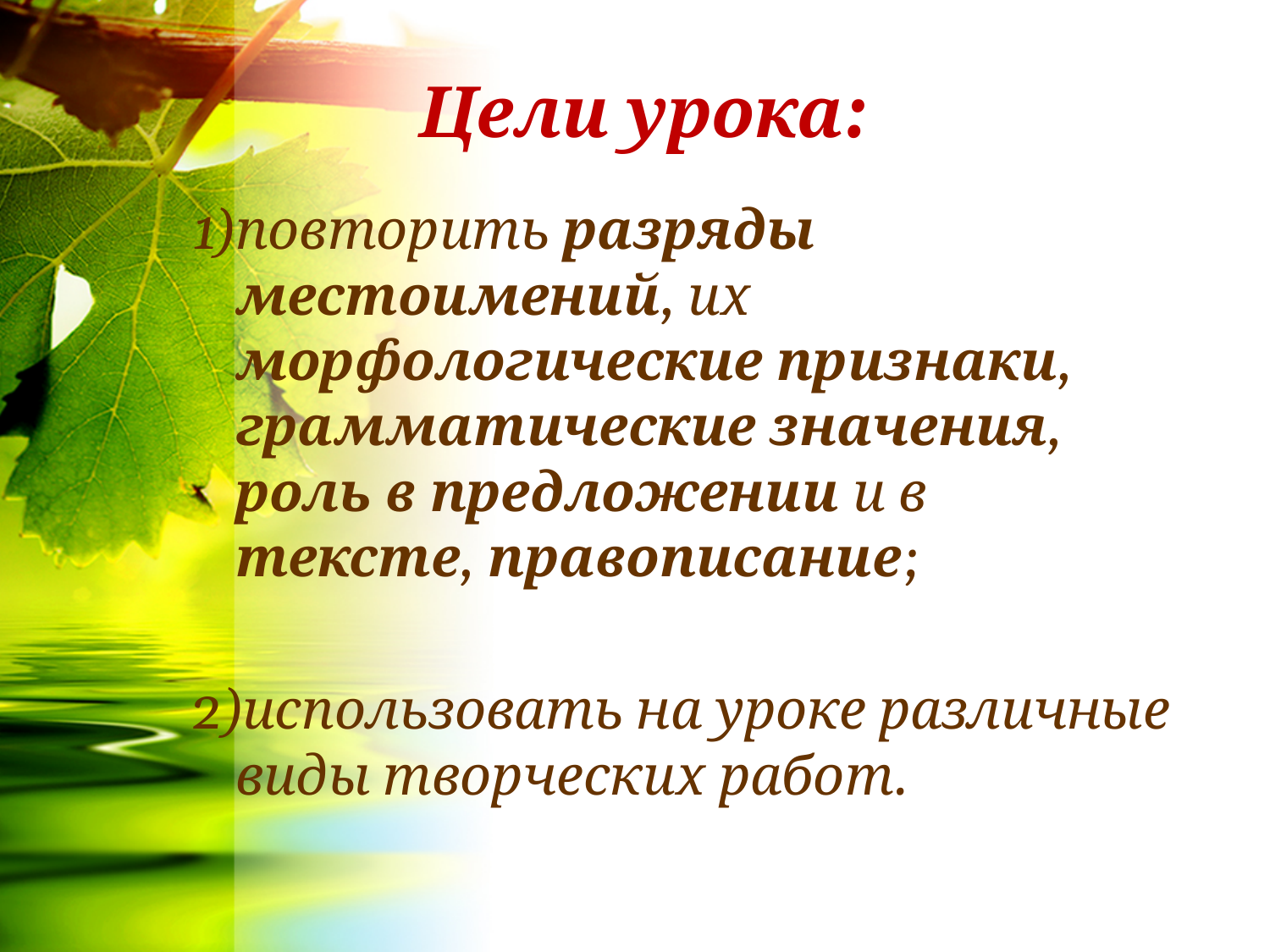

Цели урока:
1)повторить разряды местоимений, их морфологические признаки, грамматические значения, роль в предложении и в  тексте, правописание;

2)использовать на уроке различные виды творческих работ.